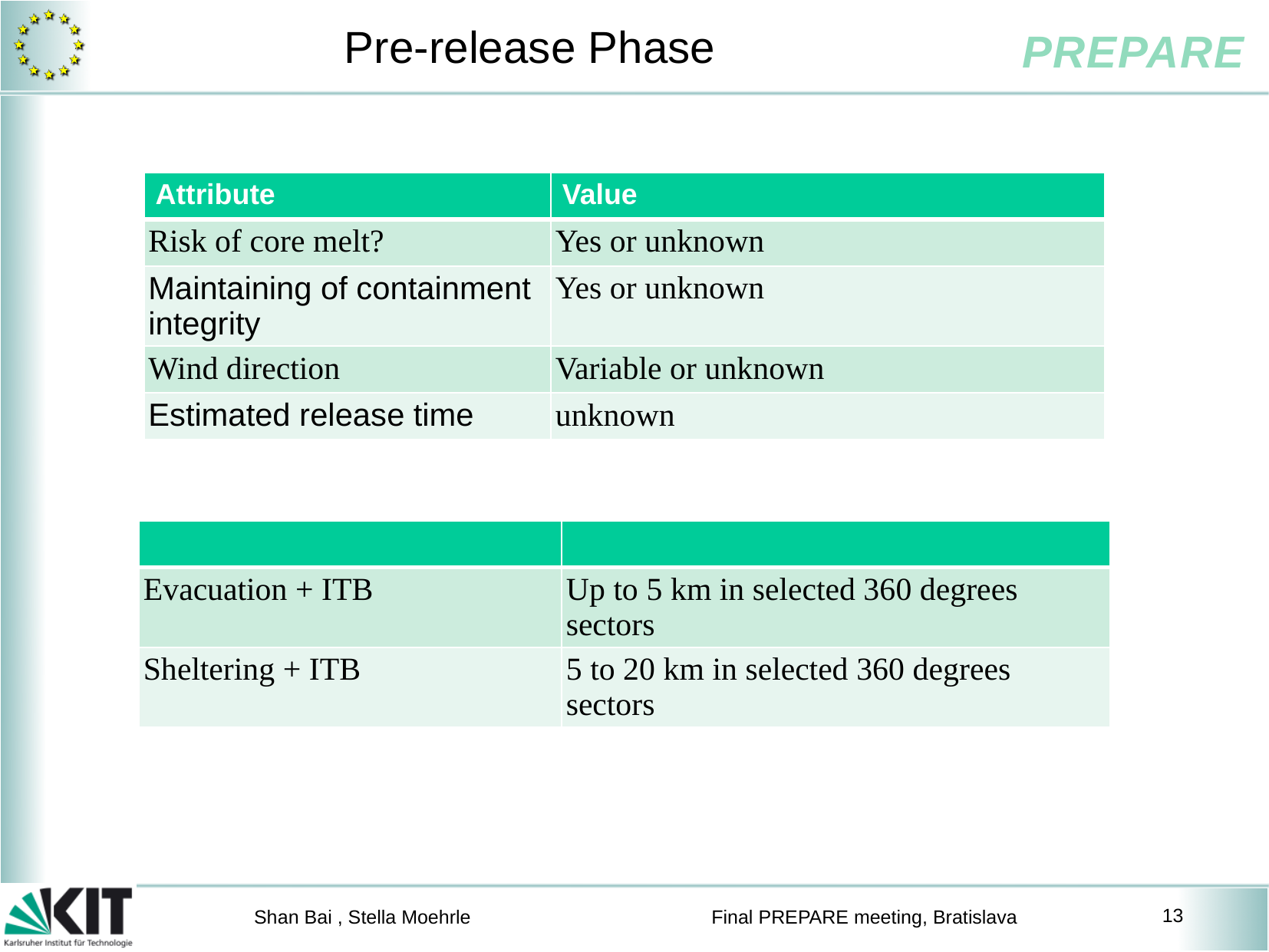

# Pre-release Phase

| Attribute | Value |
| --- | --- |
| Risk of core melt? | Yes or unknown |
| Maintaining of containment integrity | Yes or unknown |
| Wind direction | Variable or unknown |
| Estimated release time | unknown |
|  |  |
| --- | --- |
| Evacuation + ITB | Up to 5 km in selected 360 degrees sectors |
| Sheltering + ITB | 5 to 20 km in selected 360 degrees sectors |